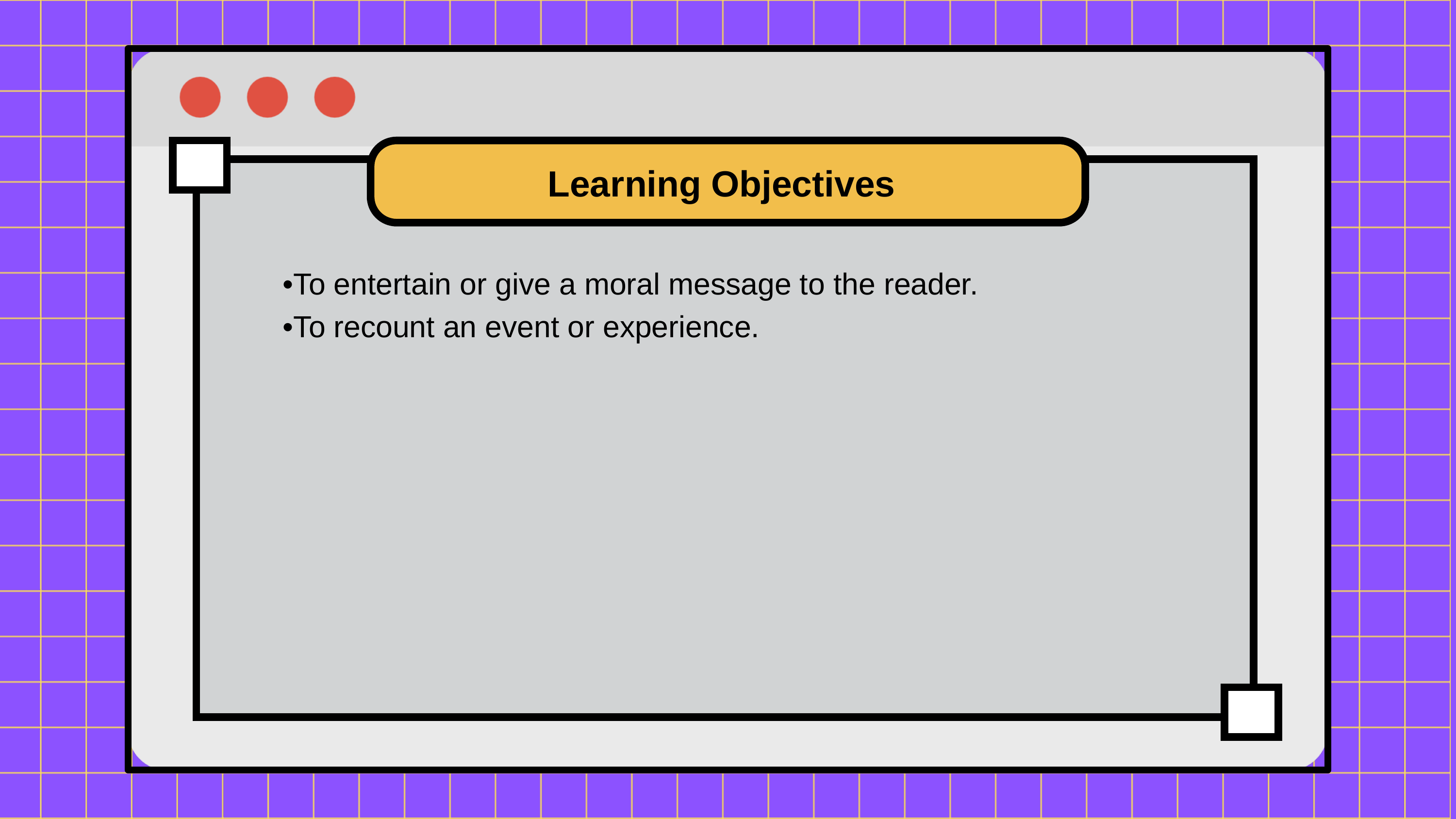

Learning Objectives

•To entertain or give a moral message to the reader.
•To recount an event or experience.